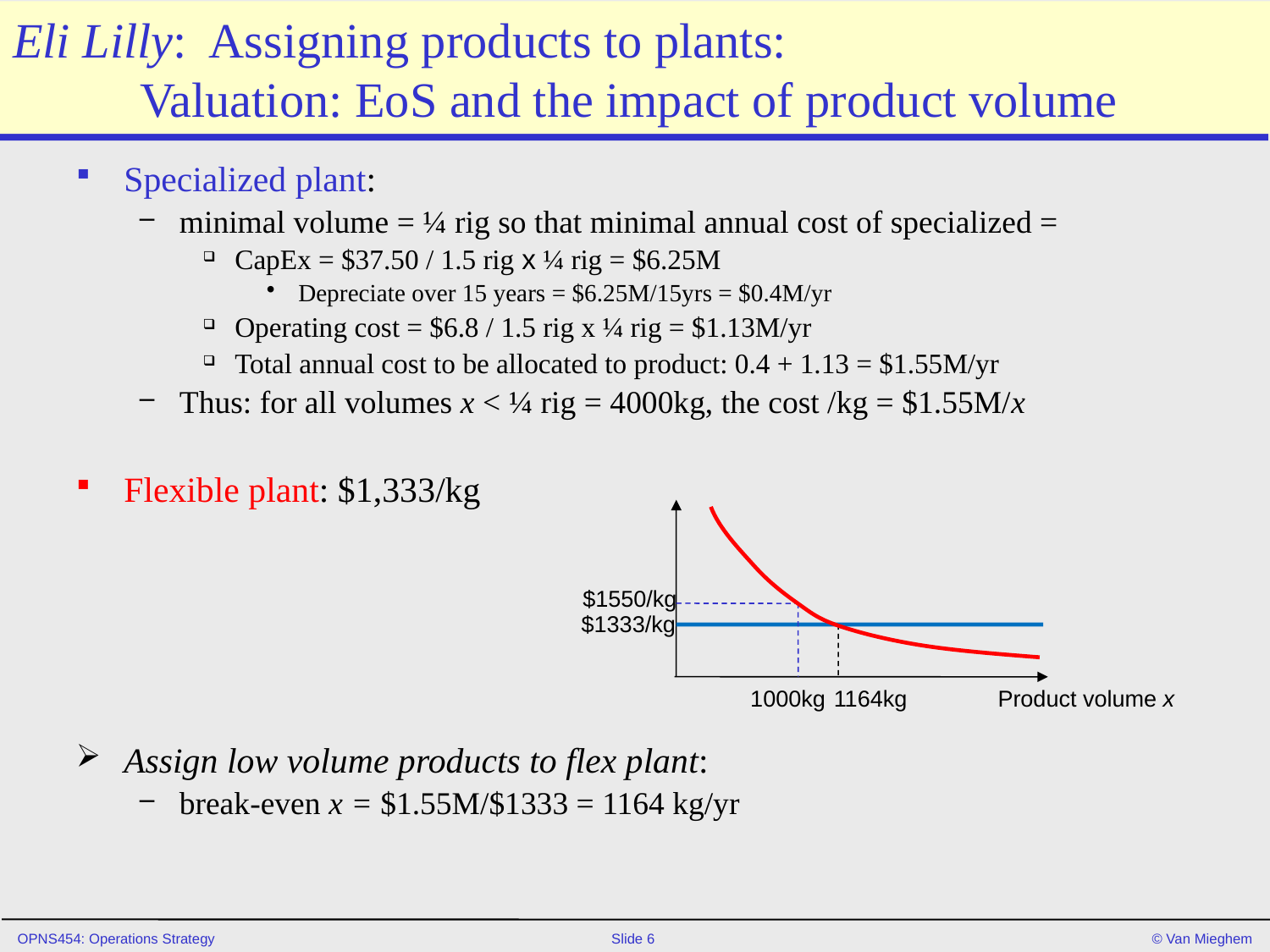

# Eli Lilly:  Assigning products to plants: Valuation: EoS and the impact of product volume
Specialized plant:
minimal volume = ¼ rig so that minimal annual cost of specialized =
CapEx = $37.50 / 1.5 rig x ¼ rig = $6.25M
Depreciate over 15 years = $6.25M/15yrs = $0.4M/yr
Operating cost = $6.8 / 1.5 rig x ¼ rig = $1.13M/yr
Total annual cost to be allocated to product: 0.4 + 1.13 = $1.55M/yr
Thus: for all volumes x < ¼ rig = 4000kg, the cost /kg = $1.55M/x

Flexible plant: $1,333/kg

Assign low volume products to flex plant:
break-even x = $1.55M/$1333 = 1164 kg/yr

$1550/kg
$1333/kg

1000kg
1164kg
Product volume x